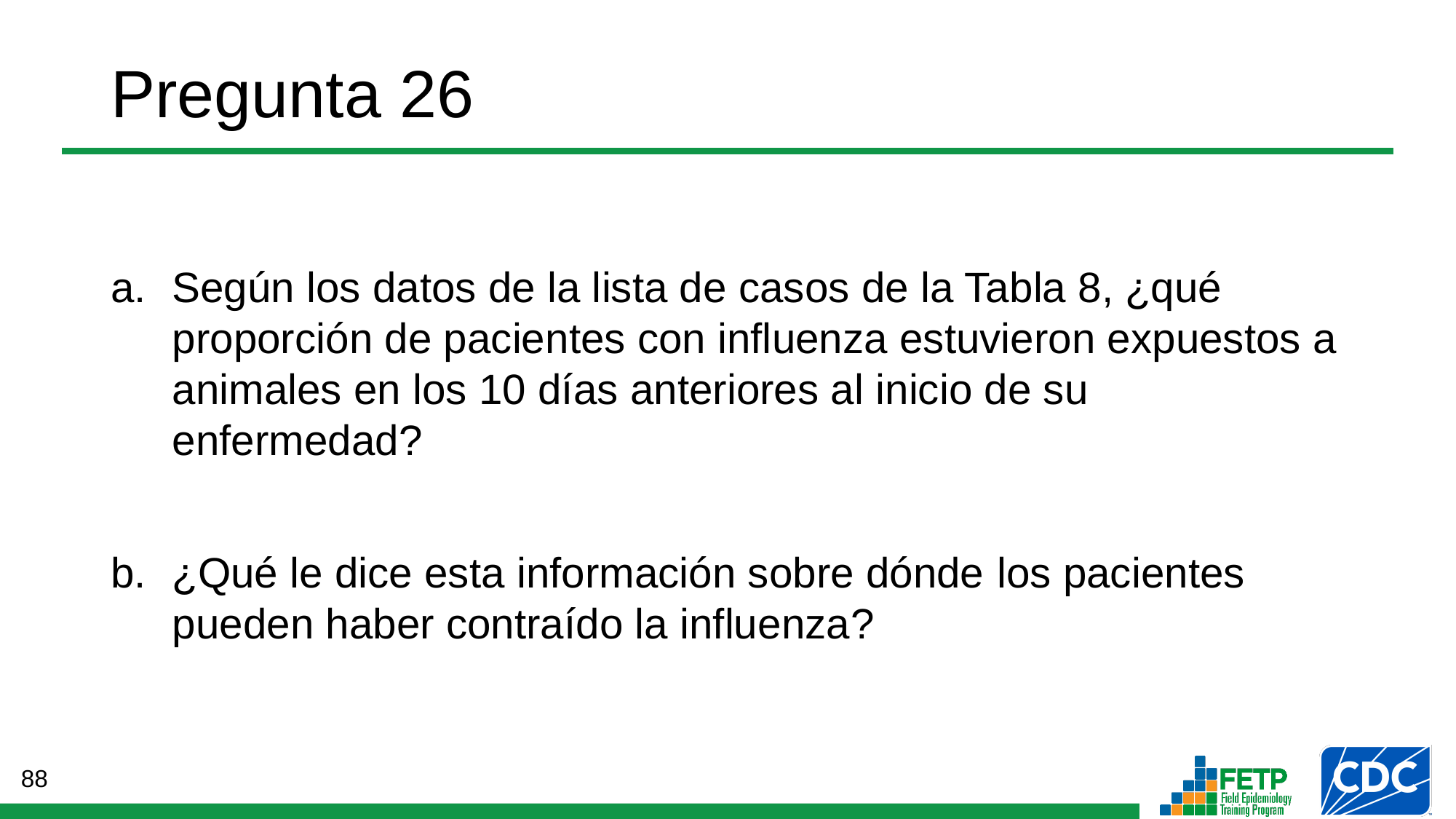

# Pregunta 26
Según los datos de la lista de casos de la Tabla 8, ¿qué proporción de pacientes con influenza estuvieron expuestos a animales en los 10 días anteriores al inicio de su enfermedad?

¿Qué le dice esta información sobre dónde los pacientes pueden haber contraído la influenza?